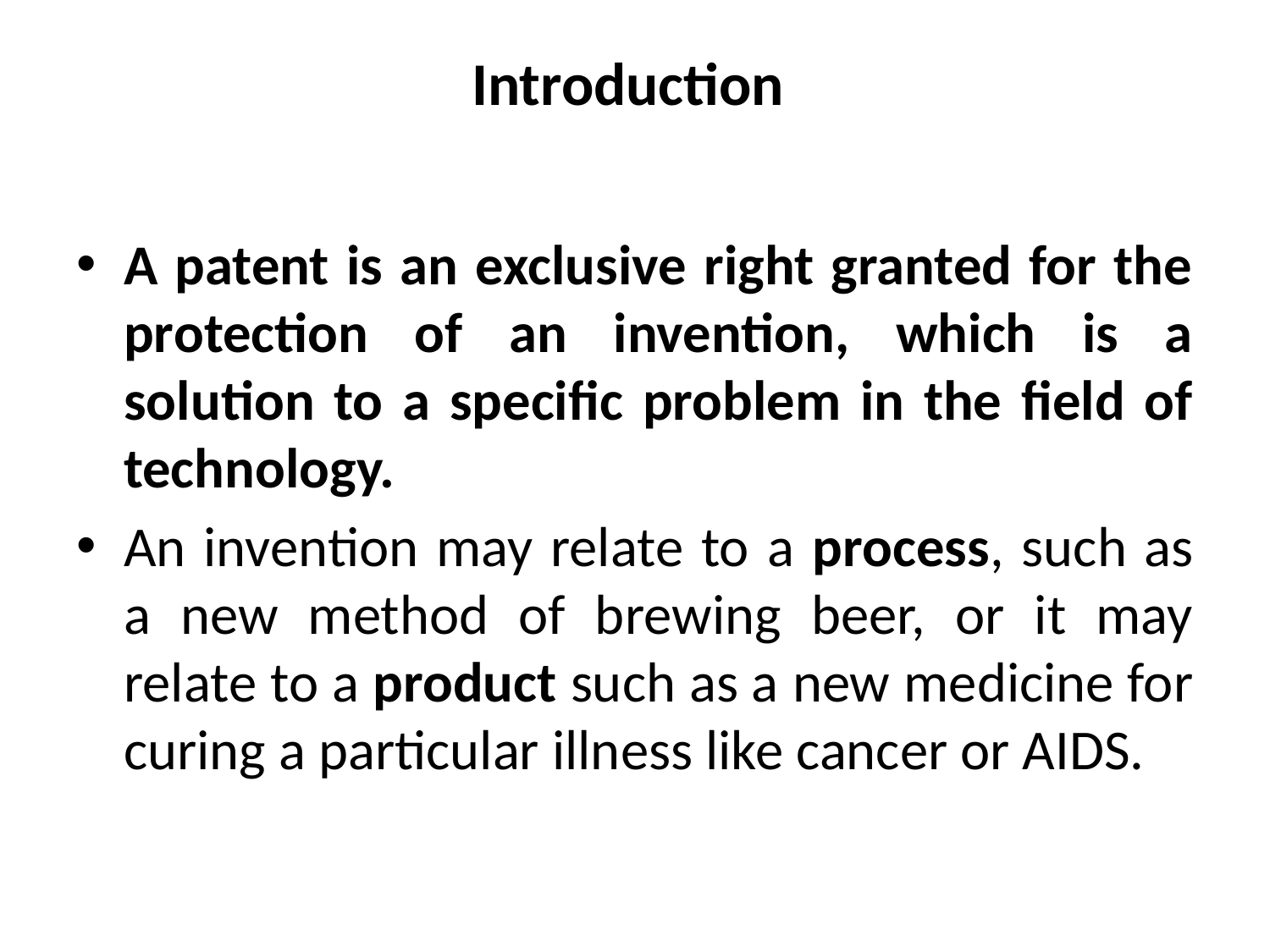

# Introduction
A patent is an exclusive right granted for the protection of an invention, which is a solution to a specific problem in the field of technology.
An invention may relate to a process, such as a new method of brewing beer, or it may relate to a product such as a new medicine for curing a particular illness like cancer or AIDS.